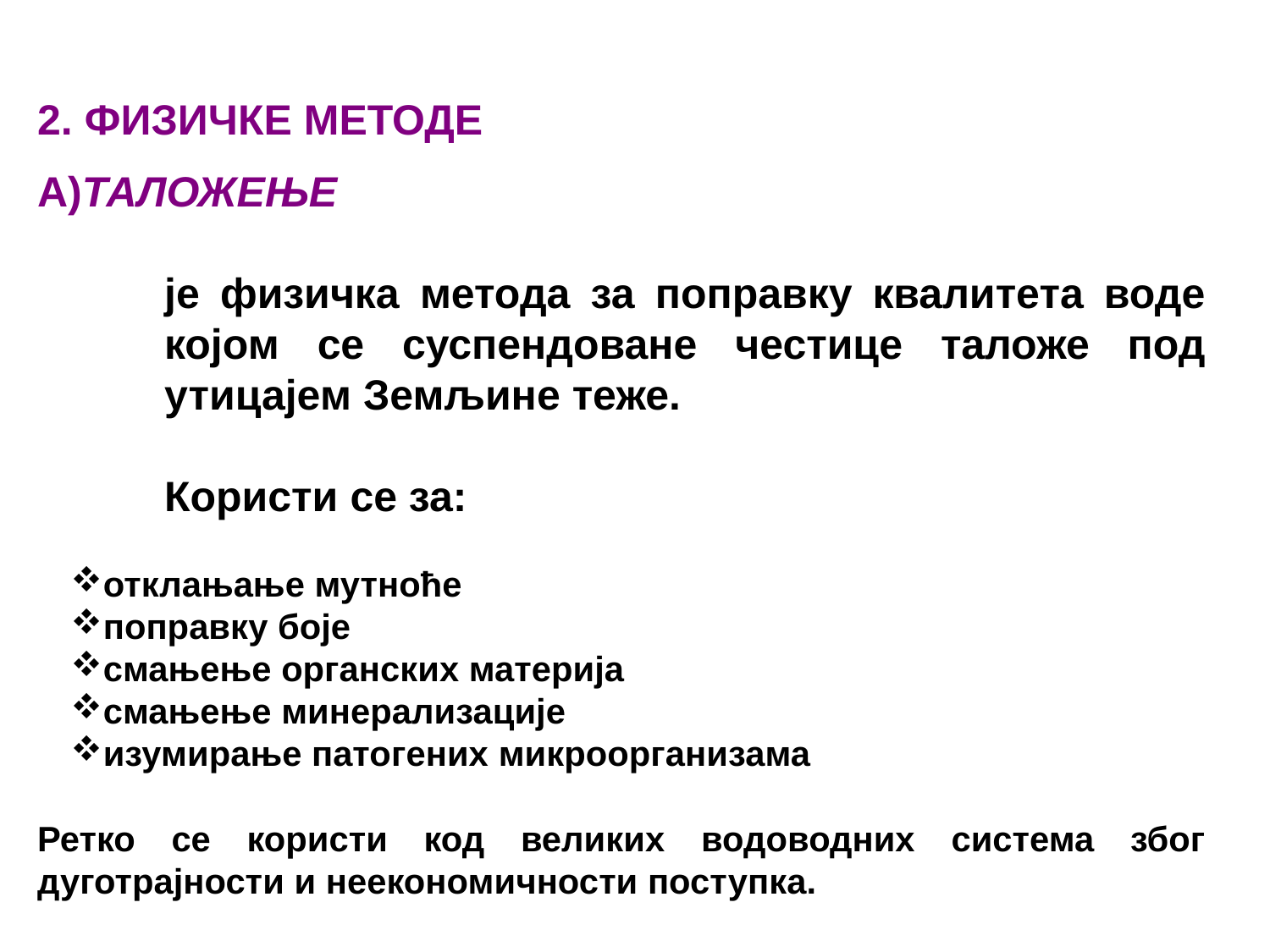

2. ФИЗИЧКЕ МЕТОДЕ
А)ТАЛОЖЕЊЕ

је физичка метода за поправку квалитета воде којом се суспендоване честице таложе под утицајем Земљине теже.

Користи се за:

отклањање мутноће
поправку боје
смањење органских материја
смањење минерализације
изумирање патогених микроорганизама

Ретко се користи код великих водоводних система због дуготрајности и неекономичности поступка.